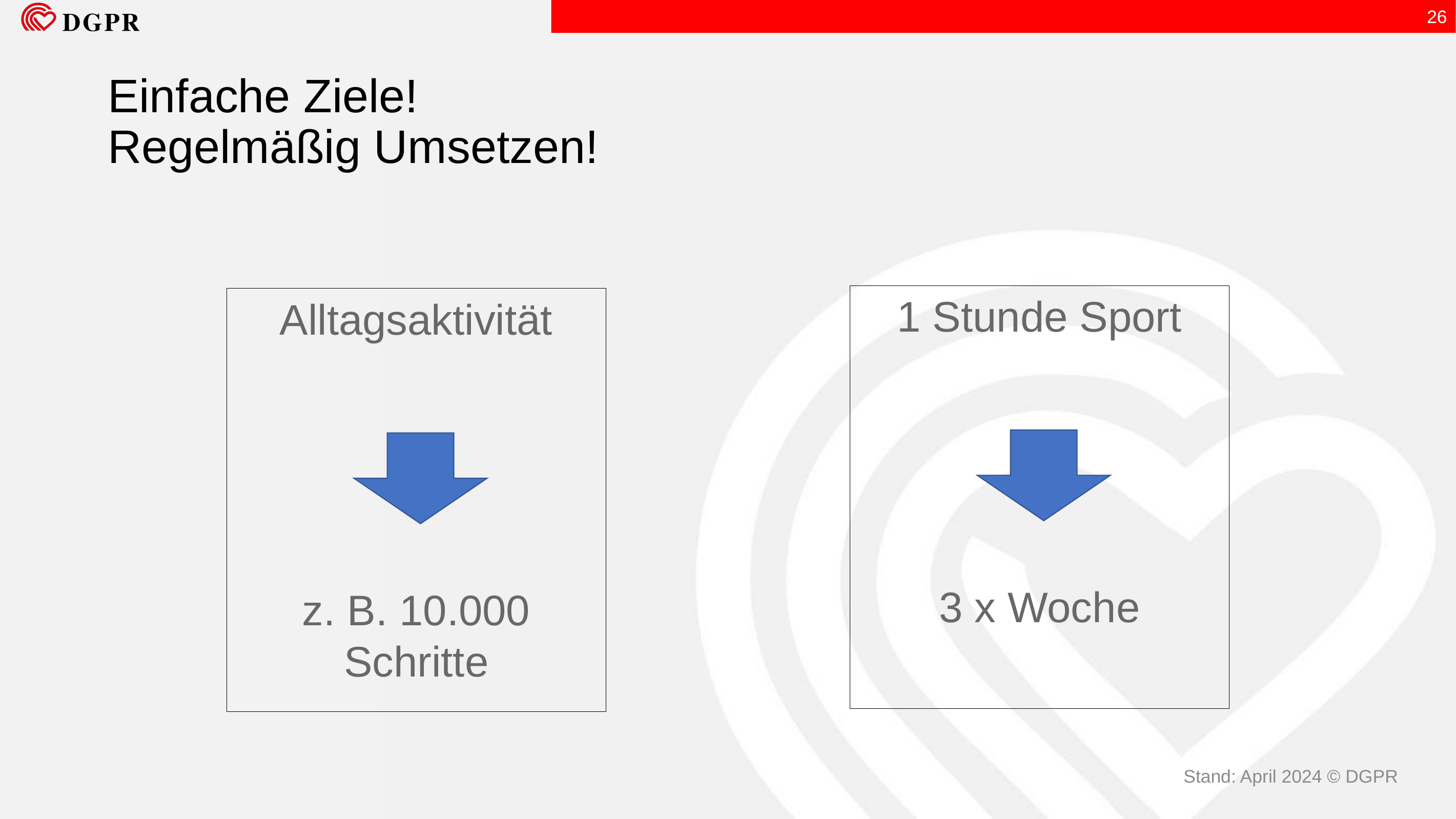

26
# Einfache Ziele! Regelmäßig Umsetzen!
1 Stunde Sport

3 x Woche

Alltagsaktivität

z. B. 10.000 Schritte

Stand: April 2024 © DGPR